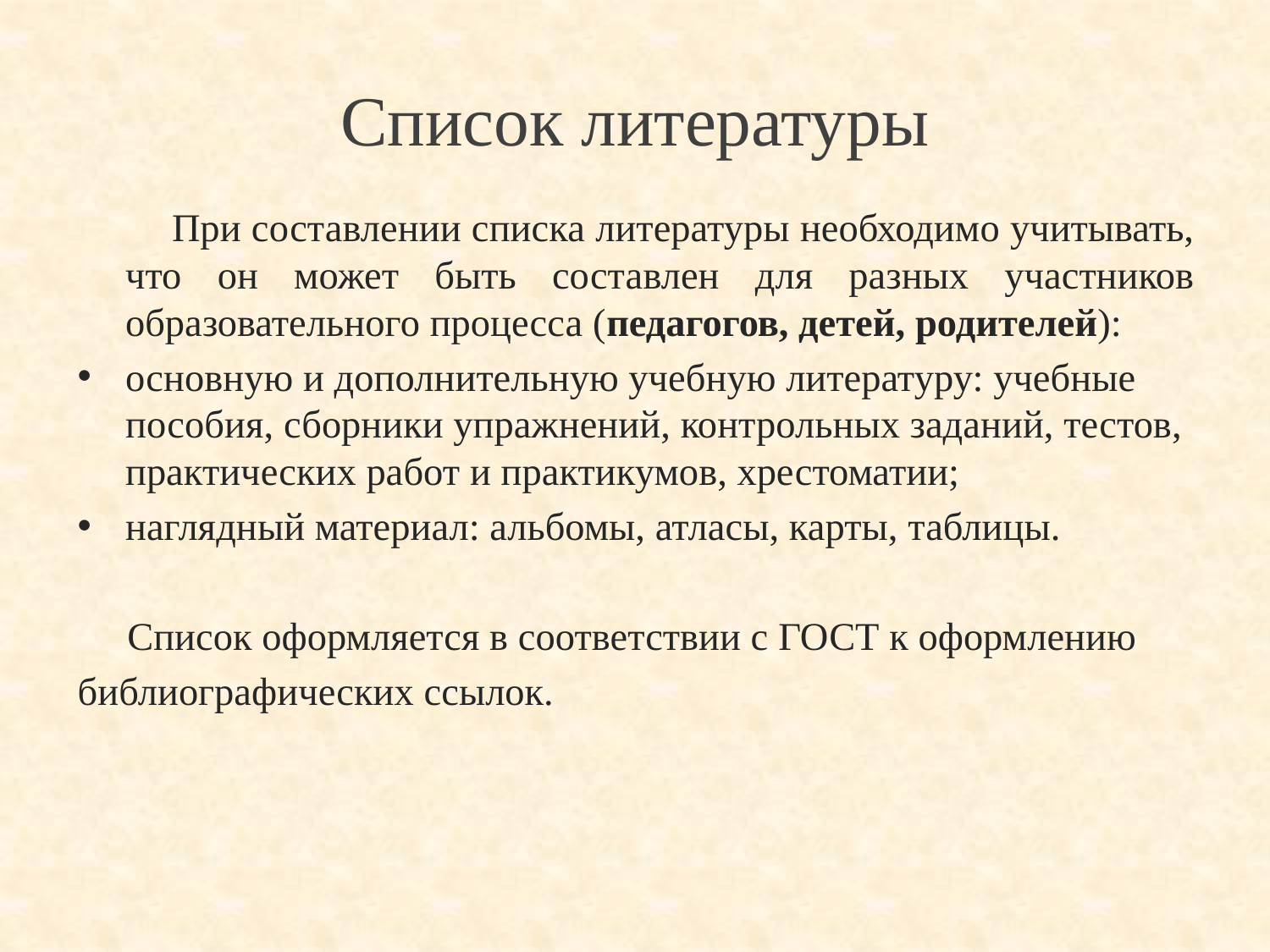

# Список литературы
          При составлении списка литературы необходимо учитывать, что он может быть составлен для разных участников образовательного процесса (педагогов, детей, родителей):
основную и дополнительную учебную литературу: учебные пособия, сборники упражнений, контрольных заданий, тестов, практических работ и практикумов, хрестоматии;
наглядный материал: альбомы, атласы, карты, таблицы.

     Список оформляется в соответствии с ГОСТ к оформлению
библиографических ссылок.